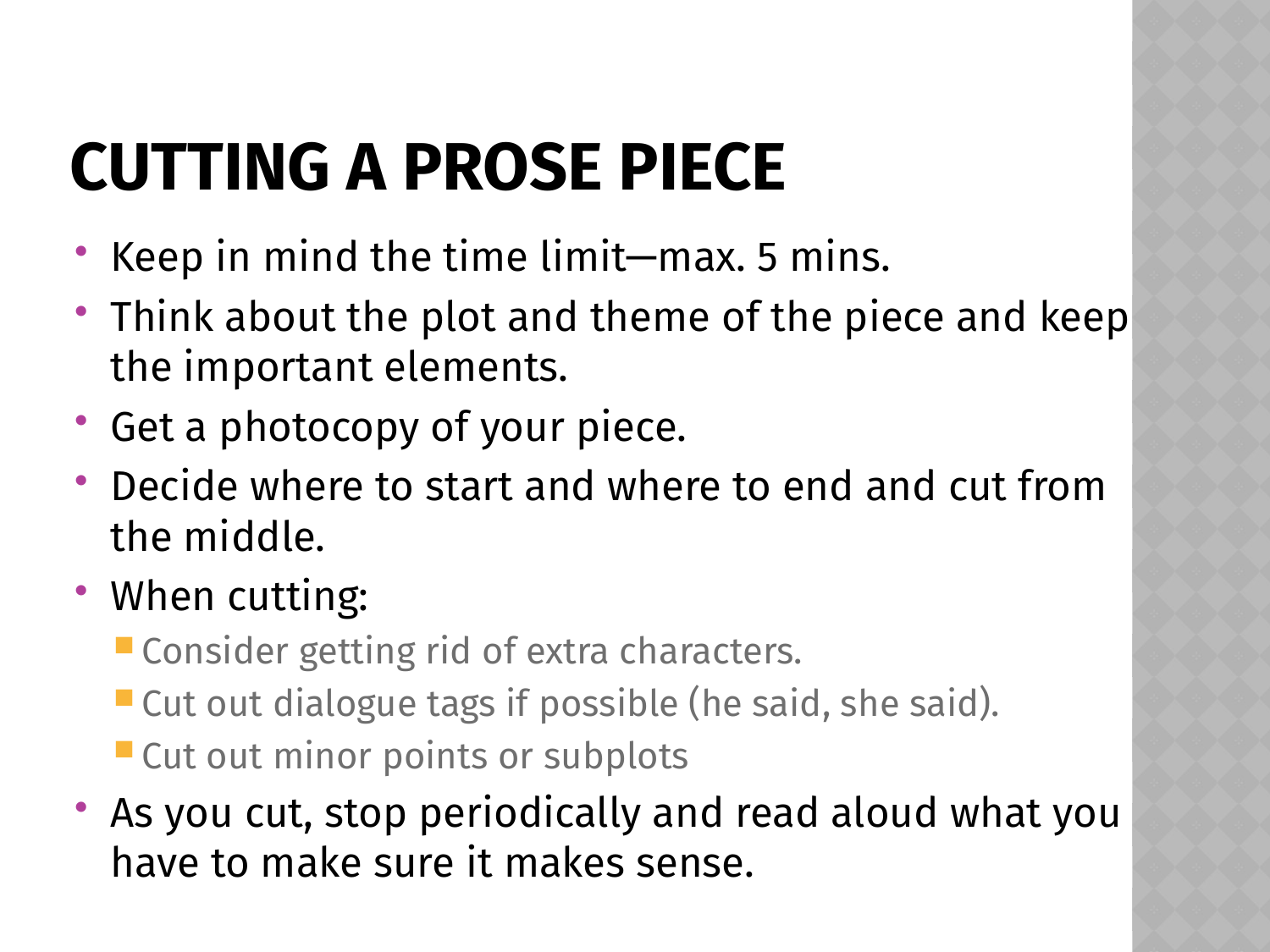

# Cutting a Prose Piece
Keep in mind the time limit—max. 5 mins.
Think about the plot and theme of the piece and keep the important elements.
Get a photocopy of your piece.
Decide where to start and where to end and cut from the middle.
When cutting:
Consider getting rid of extra characters.
Cut out dialogue tags if possible (he said, she said).
Cut out minor points or subplots
As you cut, stop periodically and read aloud what you have to make sure it makes sense.